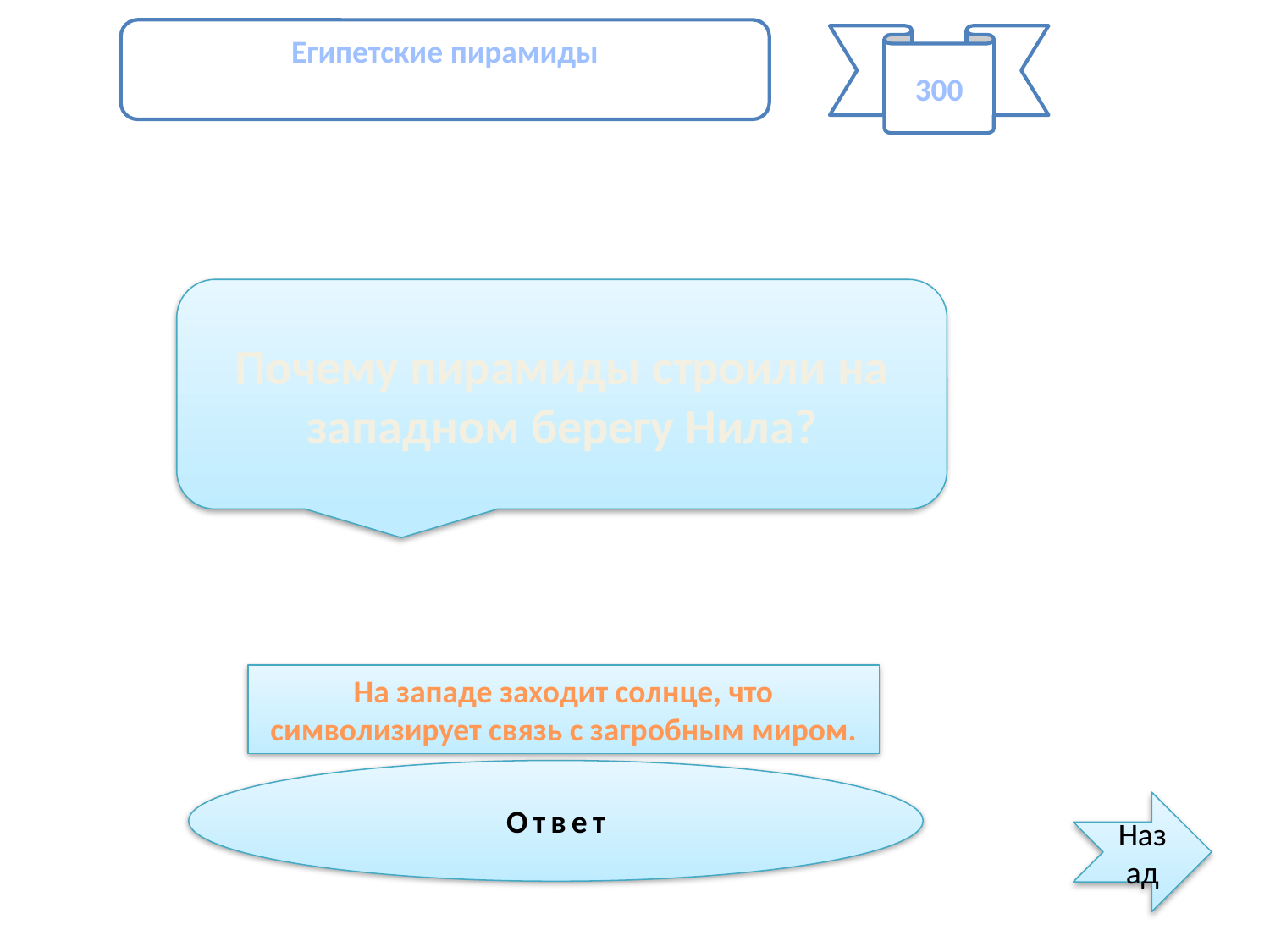

Египетские пирамиды

300
Почему пирамиды строили на западном берегу Нила?
На западе заходит солнце, что символизирует связь с загробным миром.
Ответ
Назад